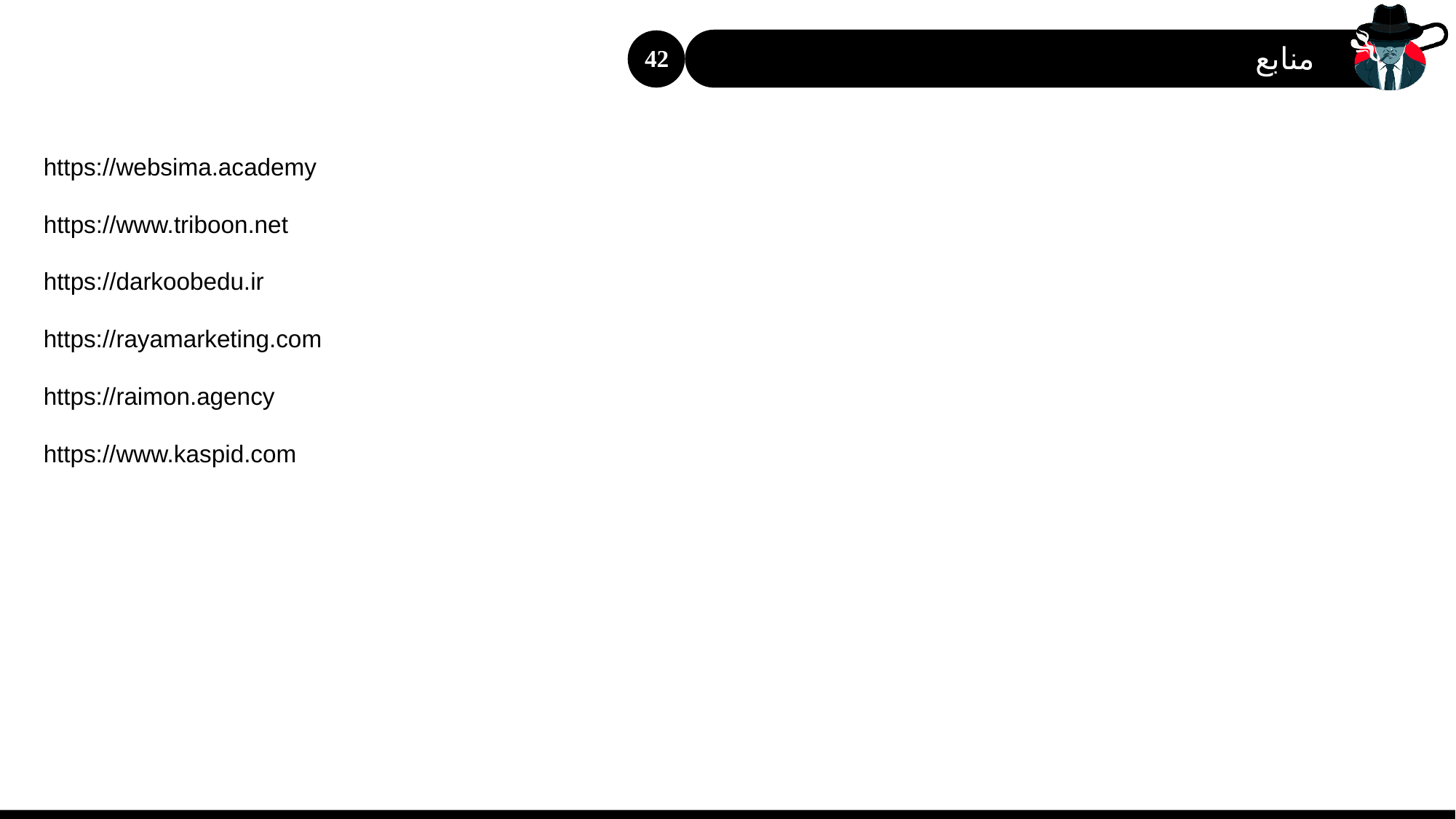

منابع
42
https://websima.academy
https://www.triboon.net
https://darkoobedu.ir
https://rayamarketing.com
https://raimon.agency
https://www.kaspid.com